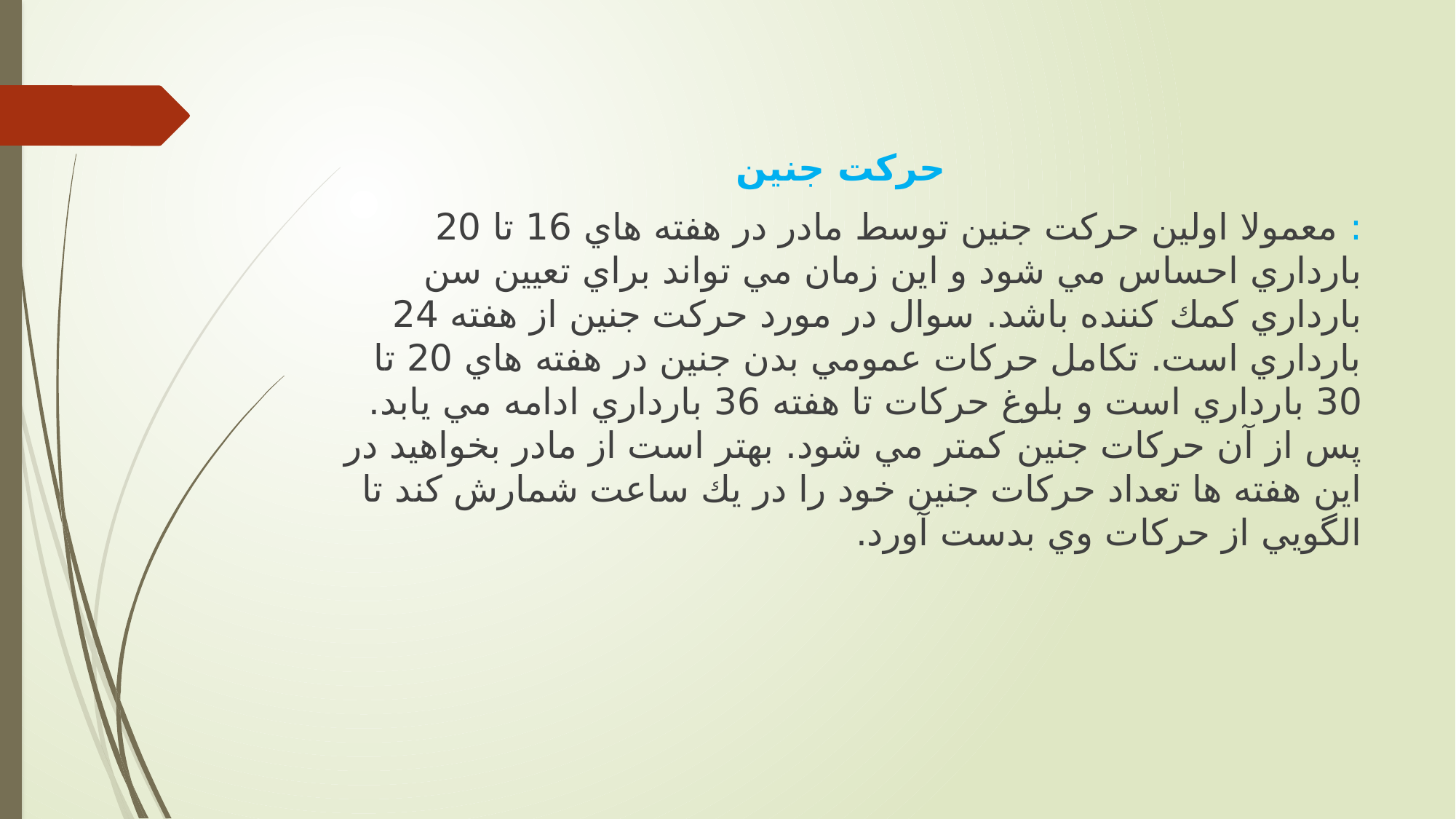

حركت جنین
: معمولا اولین حرکت جنین توسط مادر در هفته هاي 16 تا 20 بارداري احساس مي شود و اين زمان مي تواند براي تعیین سن بارداري کمك کننده باشد. سوال در مورد حرکت جنین از هفته 24 بارداري است. تکامل حرکات عمومي بدن جنین در هفته هاي 20 تا 30 بارداري است و بلوغ حرکات تا هفته 36 بارداري ادامه مي يابد. پس از آن حرکات جنین کمتر مي شود. بهتر است از مادر بخواهید در اين هفته ها تعداد حرکات جنین خود را در يك ساعت شمارش کند تا الگويي از حرکات وي بدست آورد.